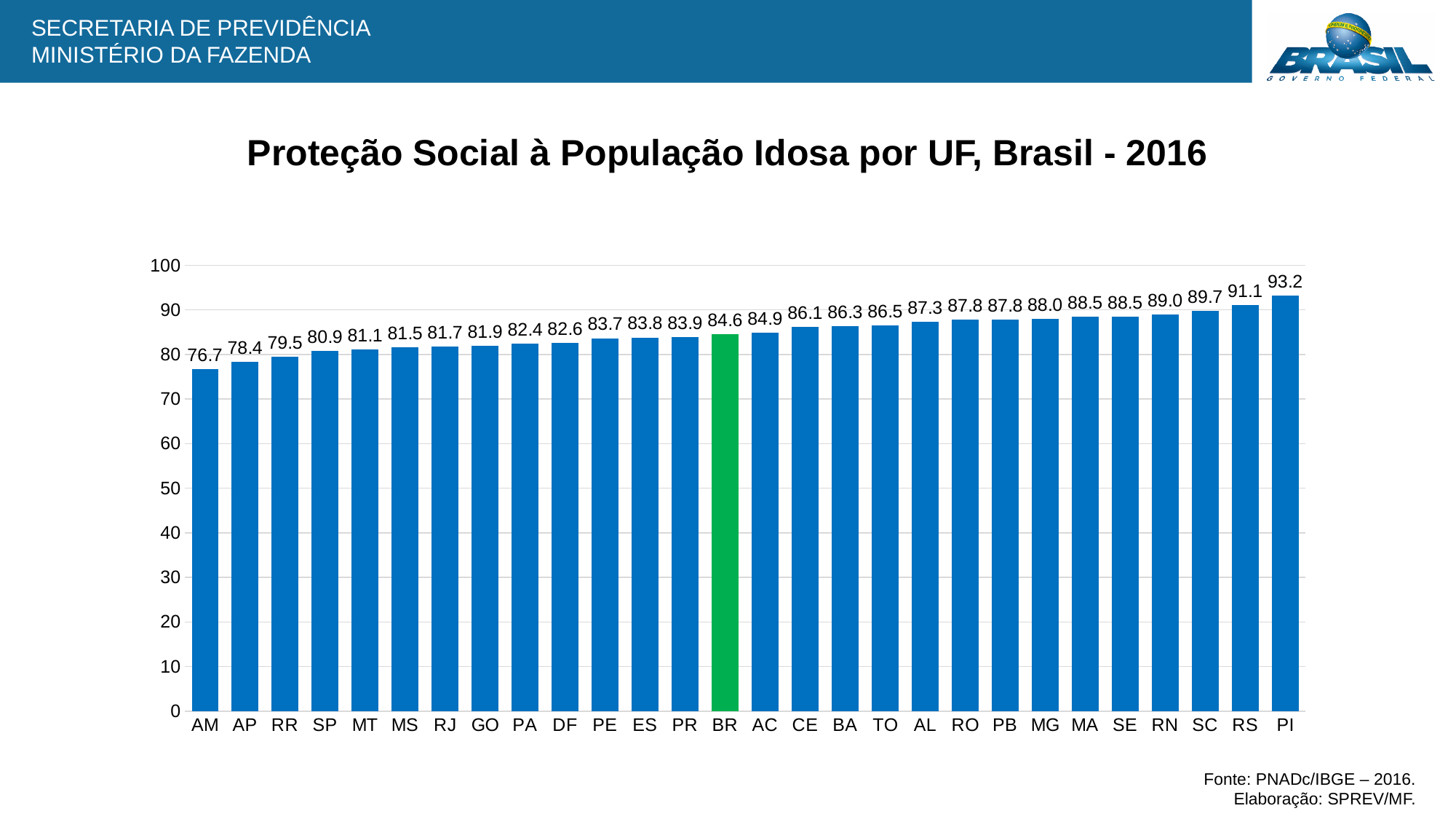

Proteção Social à População Idosa por UF, Brasil - 2016

### Chart

| Category |  |
|---|---|
| AM | 76.742276206366 |
| AP | 78.36545199719691 |
| RR | 79.49071081255796 |
| SP | 80.85493346323463 |
| MT | 81.1388704216603 |
| MS | 81.54677990092003 |
| RJ | 81.71288044596233 |
| GO | 81.93071533109307 |
| PA | 82.39146858625092 |
| DF | 82.60295892872182 |
| PE | 83.66278577645176 |
| ES | 83.82721450320233 |
| PR | 83.85297467550129 |
| BR | 84.61334658716027 |
| AC | 84.94182477051856 |
| CE | 86.13821064847691 |
| BA | 86.33520981702745 |
| TO | 86.54341225771446 |
| AL | 87.31432700398786 |
| RO | 87.78100707332446 |
| PB | 87.81021524804444 |
| MG | 87.96698397587062 |
| MA | 88.45416897690417 |
| SE | 88.49255163954024 |
| RN | 88.9674756132832 |
| SC | 89.71755495898023 |
| RS | 91.0630023486048 |
| PI | 93.19575225165647 |
Fonte: PNADc/IBGE – 2016.
Elaboração: SPREV/MF.